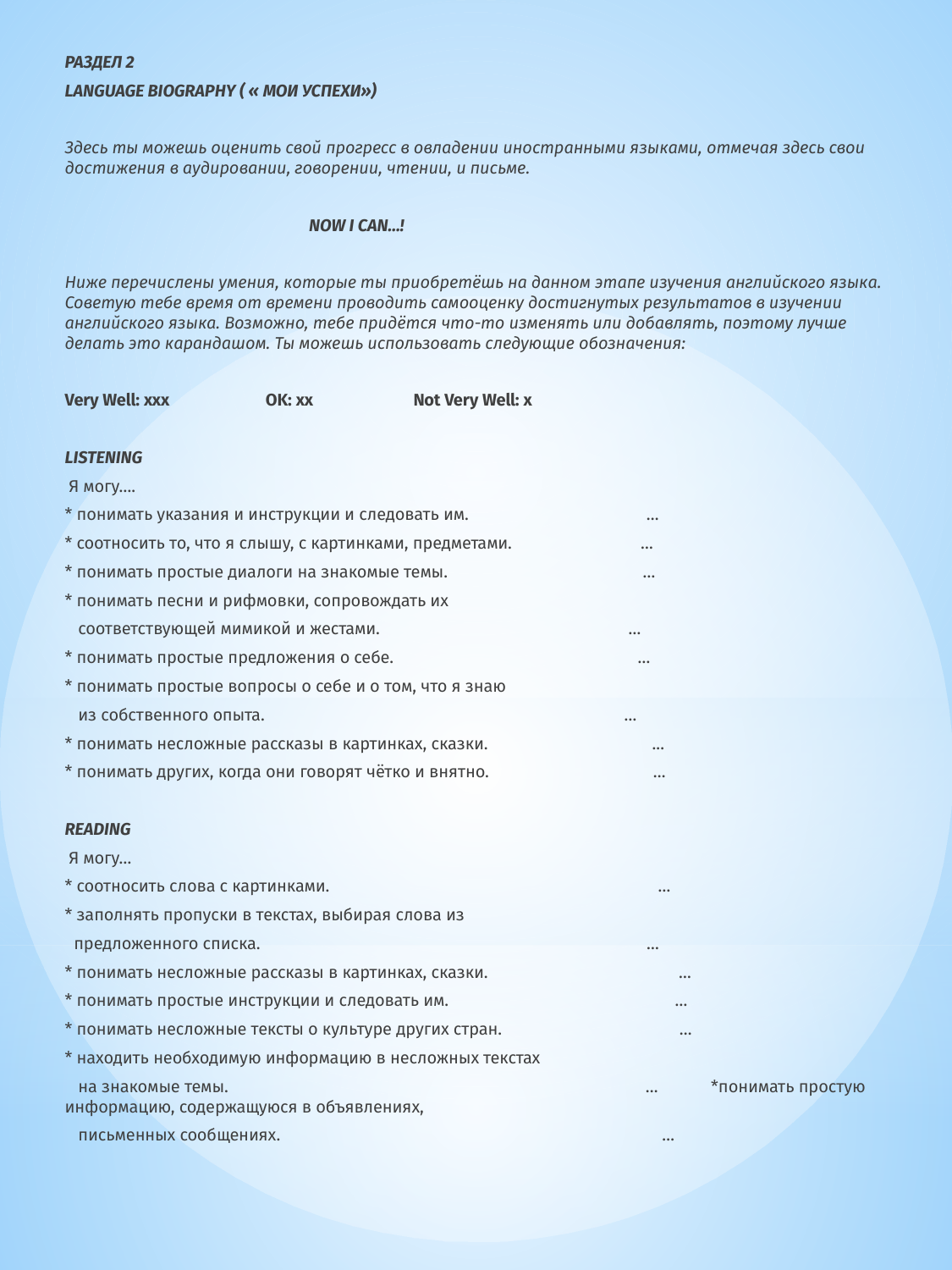

РАЗДЕЛ 2
LANGUAGE BIOGRAPHY ( « МОИ УСПЕХИ»)

Здесь ты можешь оценить свой прогресс в овладении иностранными языками, отмечая здесь свои достижения в аудировании, говорении, чтении, и письме.

                                                                NOW I CAN…!

Ниже перечислены умения, которые ты приобретёшь на данном этапе изучения английского языка. Советую тебе время от времени проводить самооценку достигнутых результатов в изучении английского языка. Возможно, тебе придётся что-то изменять или добавлять, поэтому лучше делать это карандашом. Ты можешь использовать следующие обозначения:

Very Well: xxx                        OK: xx                         Not Very Well: x

LISTENING
 Я могу….
* понимать указания и инструкции и следовать им.                                        …
* соотносить то, что я слышу, с картинками, предметами.                             …
* понимать простые диалоги на знакомые темы.                                            …
* понимать песни и рифмовки, сопровождать их
   соответствующей мимикой и жестами.                                                        …
* понимать простые предложения о себе.                                                       …
* понимать простые вопросы о себе и о том, что я знаю
   из собственного опыта.                                                                                 …
* понимать несложные рассказы в картинках, сказки.                                     ...
* понимать других, когда они говорят чётко и внятно.                                     …

READING
 Я могу…
* соотносить слова с картинками.                                                                          …
* заполнять пропуски в текстах, выбирая слова из
  предложенного списка.                                                                                       …
* понимать несложные рассказы в картинках, сказки.                                           …
* понимать простые инструкции и следовать им.                                                   …
* понимать несложные тексты о культуре других стран.                                        …
* находить необходимую информацию в несложных текстах
   на знакомые темы.                                                                                              …            *понимать простую информацию, содержащуюся в объявлениях,
   письменных сообщениях.                                                                                      …